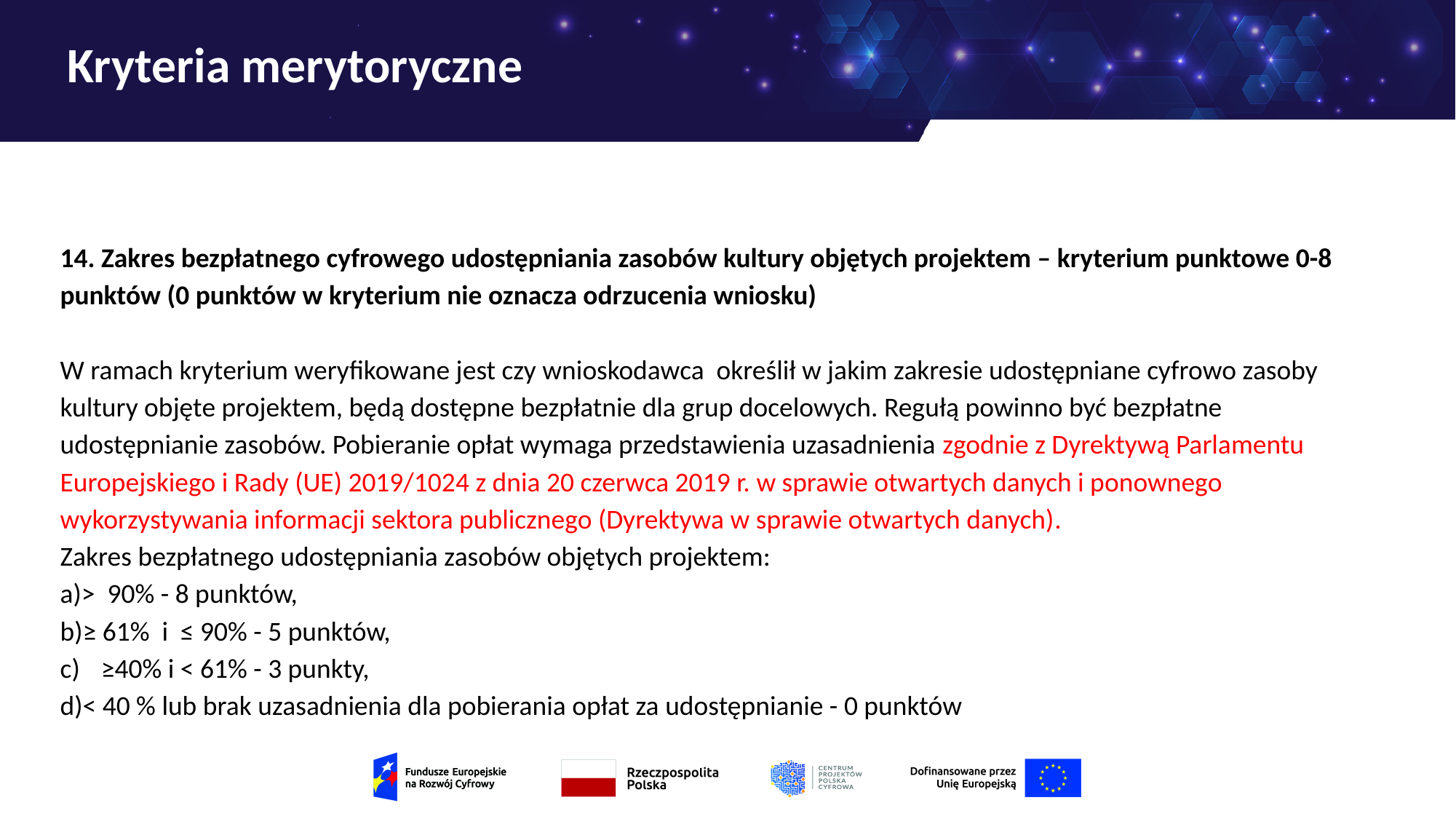

# Kryteria merytoryczne

14. Zakres bezpłatnego cyfrowego udostępniania zasobów kultury objętych projektem – kryterium punktowe 0-8 punktów (0 punktów w kryterium nie oznacza odrzucenia wniosku)

W ramach kryterium weryfikowane jest czy wnioskodawca  określił w jakim zakresie udostępniane cyfrowo zasoby kultury objęte projektem, będą dostępne bezpłatnie dla grup docelowych. Regułą powinno być bezpłatne udostępnianie zasobów. Pobieranie opłat wymaga przedstawienia uzasadnienia zgodnie z Dyrektywą Parlamentu Europejskiego i Rady (UE) 2019/1024 z dnia 20 czerwca 2019 r. w sprawie otwartych danych i ponownego wykorzystywania informacji sektora publicznego (Dyrektywa w sprawie otwartych danych).
Zakres bezpłatnego udostępniania zasobów objętych projektem:
a)>  90% - 8 punktów,
b)≥ 61%  i  ≤ 90% - 5 punktów,
≥40% i < 61% - 3 punkty,
d)< 40 % lub brak uzasadnienia dla pobierania opłat za udostępnianie - 0 punktów